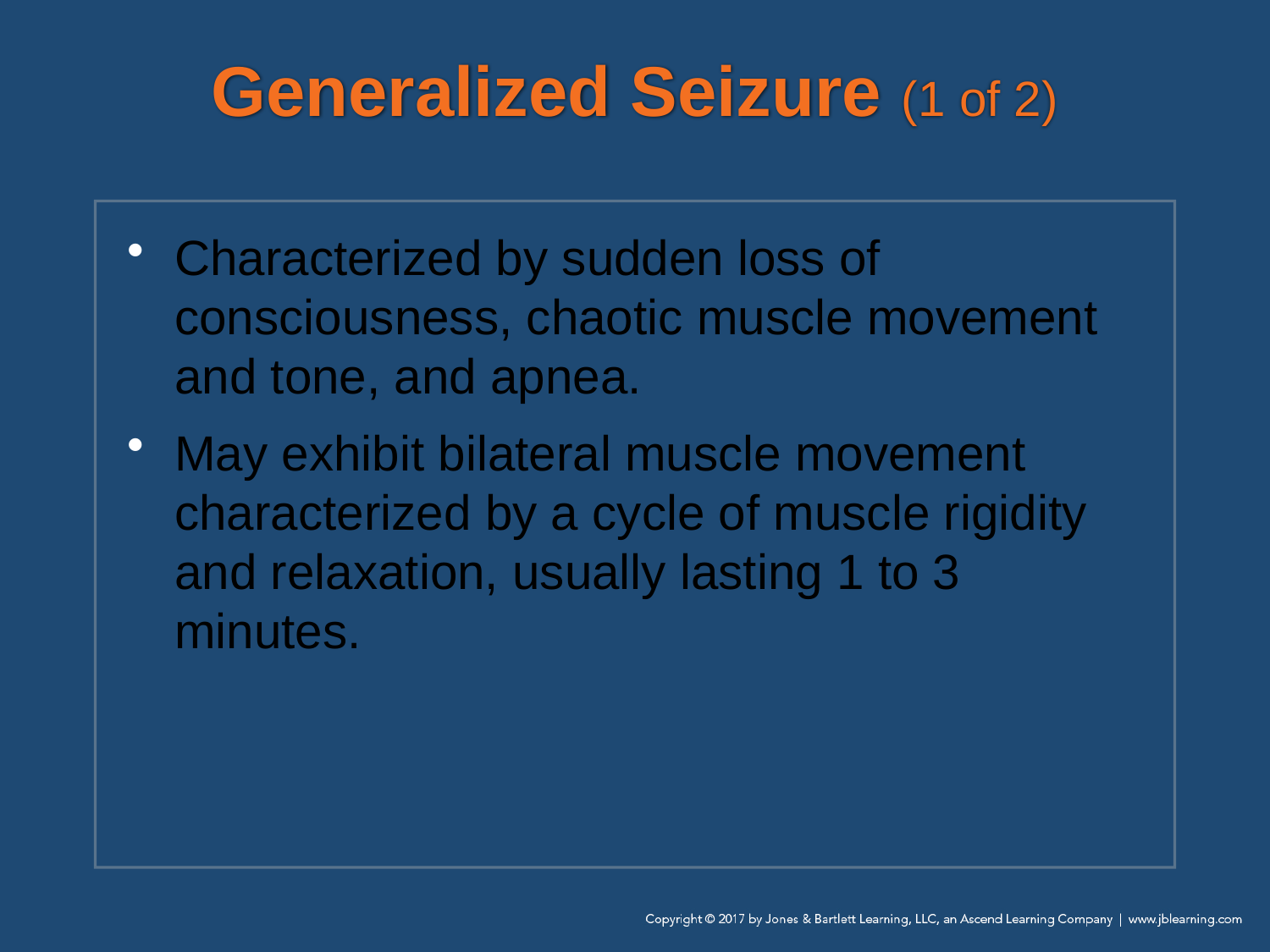

# Generalized Seizure (1 of 2)
Characterized by sudden loss of consciousness, chaotic muscle movement and tone, and apnea.
May exhibit bilateral muscle movement characterized by a cycle of muscle rigidity and relaxation, usually lasting 1 to 3 minutes.